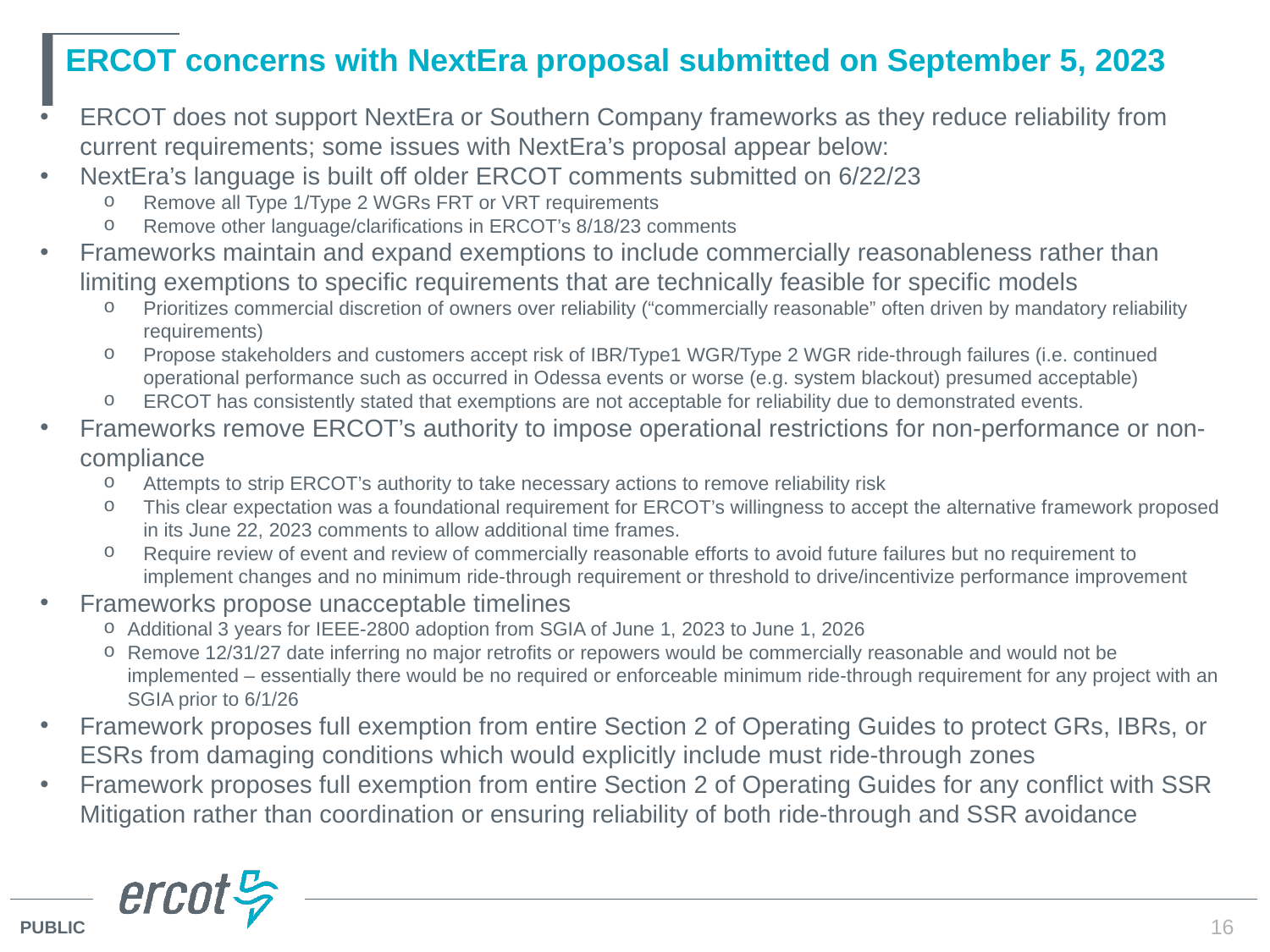

# ERCOT concerns with NextEra proposal submitted on September 5, 2023
ERCOT does not support NextEra or Southern Company frameworks as they reduce reliability from current requirements; some issues with NextEra’s proposal appear below:
NextEra’s language is built off older ERCOT comments submitted on 6/22/23
Remove all Type 1/Type 2 WGRs FRT or VRT requirements
Remove other language/clarifications in ERCOT’s 8/18/23 comments
Frameworks maintain and expand exemptions to include commercially reasonableness rather than limiting exemptions to specific requirements that are technically feasible for specific models
Prioritizes commercial discretion of owners over reliability (“commercially reasonable” often driven by mandatory reliability requirements)
Propose stakeholders and customers accept risk of IBR/Type1 WGR/Type 2 WGR ride-through failures (i.e. continued operational performance such as occurred in Odessa events or worse (e.g. system blackout) presumed acceptable)
ERCOT has consistently stated that exemptions are not acceptable for reliability due to demonstrated events.
Frameworks remove ERCOT’s authority to impose operational restrictions for non-performance or non-compliance
Attempts to strip ERCOT’s authority to take necessary actions to remove reliability risk
This clear expectation was a foundational requirement for ERCOT’s willingness to accept the alternative framework proposed in its June 22, 2023 comments to allow additional time frames.
Require review of event and review of commercially reasonable efforts to avoid future failures but no requirement to implement changes and no minimum ride-through requirement or threshold to drive/incentivize performance improvement
Frameworks propose unacceptable timelines
Additional 3 years for IEEE-2800 adoption from SGIA of June 1, 2023 to June 1, 2026
Remove 12/31/27 date inferring no major retrofits or repowers would be commercially reasonable and would not be implemented – essentially there would be no required or enforceable minimum ride-through requirement for any project with an SGIA prior to 6/1/26
Framework proposes full exemption from entire Section 2 of Operating Guides to protect GRs, IBRs, or ESRs from damaging conditions which would explicitly include must ride-through zones
Framework proposes full exemption from entire Section 2 of Operating Guides for any conflict with SSR Mitigation rather than coordination or ensuring reliability of both ride-through and SSR avoidance

16